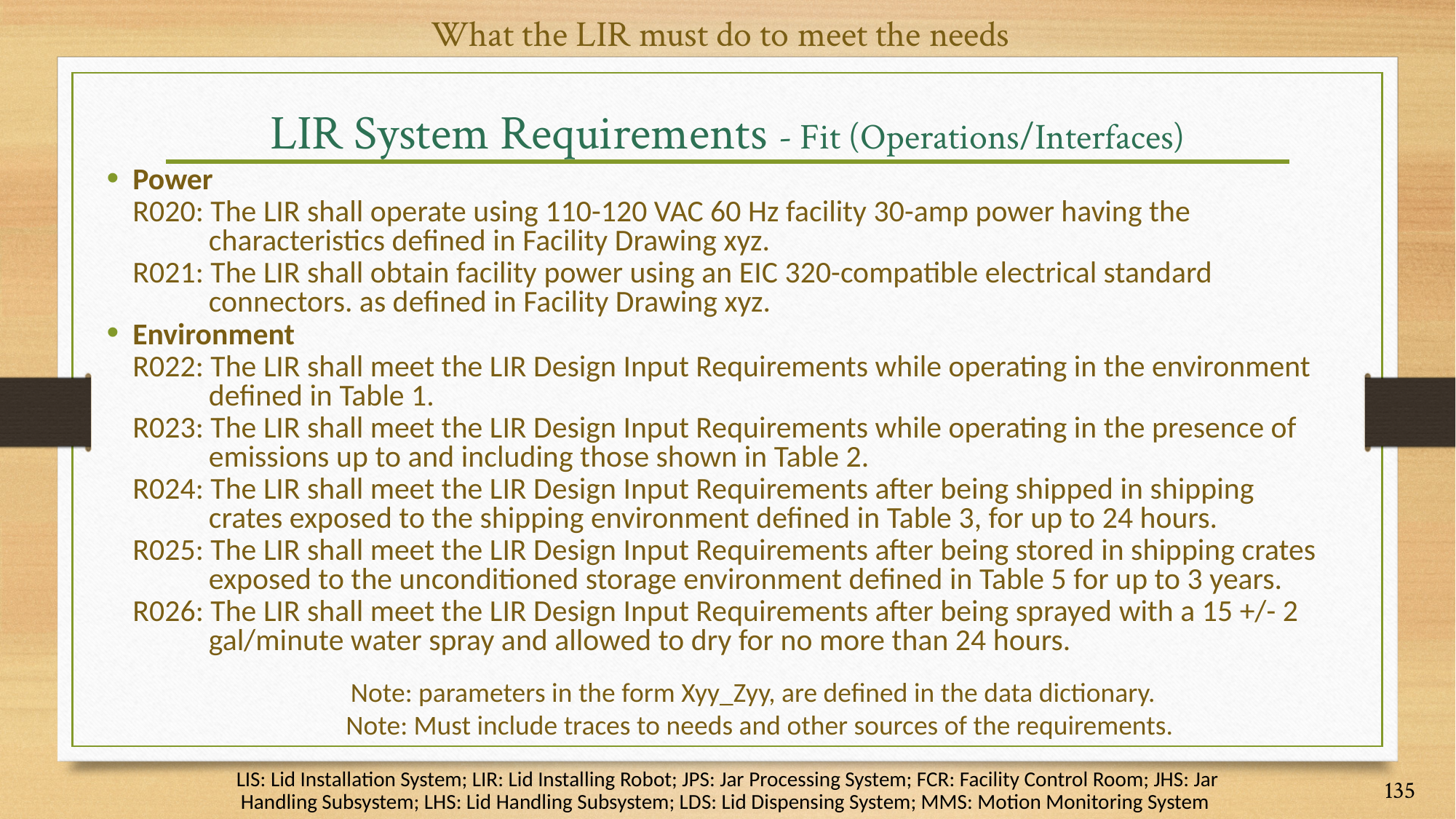

What the LIR must do to meet the needs
# LIR System Requirements - Fit (Operations/Interfaces)
Power
R020: The LIR shall operate using 110-120 VAC 60 Hz facility 30-amp power having the characteristics defined in Facility Drawing xyz.
R021: The LIR shall obtain facility power using an EIC 320-compatible electrical standard connectors. as defined in Facility Drawing xyz.
Environment
R022: The LIR shall meet the LIR Design Input Requirements while operating in the environment defined in Table 1.
R023: The LIR shall meet the LIR Design Input Requirements while operating in the presence of emissions up to and including those shown in Table 2.
R024: The LIR shall meet the LIR Design Input Requirements after being shipped in shipping crates exposed to the shipping environment defined in Table 3, for up to 24 hours.
R025: The LIR shall meet the LIR Design Input Requirements after being stored in shipping crates exposed to the unconditioned storage environment defined in Table 5 for up to 3 years.
R026: The LIR shall meet the LIR Design Input Requirements after being sprayed with a 15 +/- 2 gal/minute water spray and allowed to dry for no more than 24 hours.

Note: parameters in the form Xyy_Zyy, are defined in the data dictionary.
Note: Must include traces to needs and other sources of the requirements.
LIS: Lid Installation System; LIR: Lid Installing Robot; JPS: Jar Processing System; FCR: Facility Control Room; JHS: Jar Handling Subsystem; LHS: Lid Handling Subsystem; LDS: Lid Dispensing System; MMS: Motion Monitoring System
135